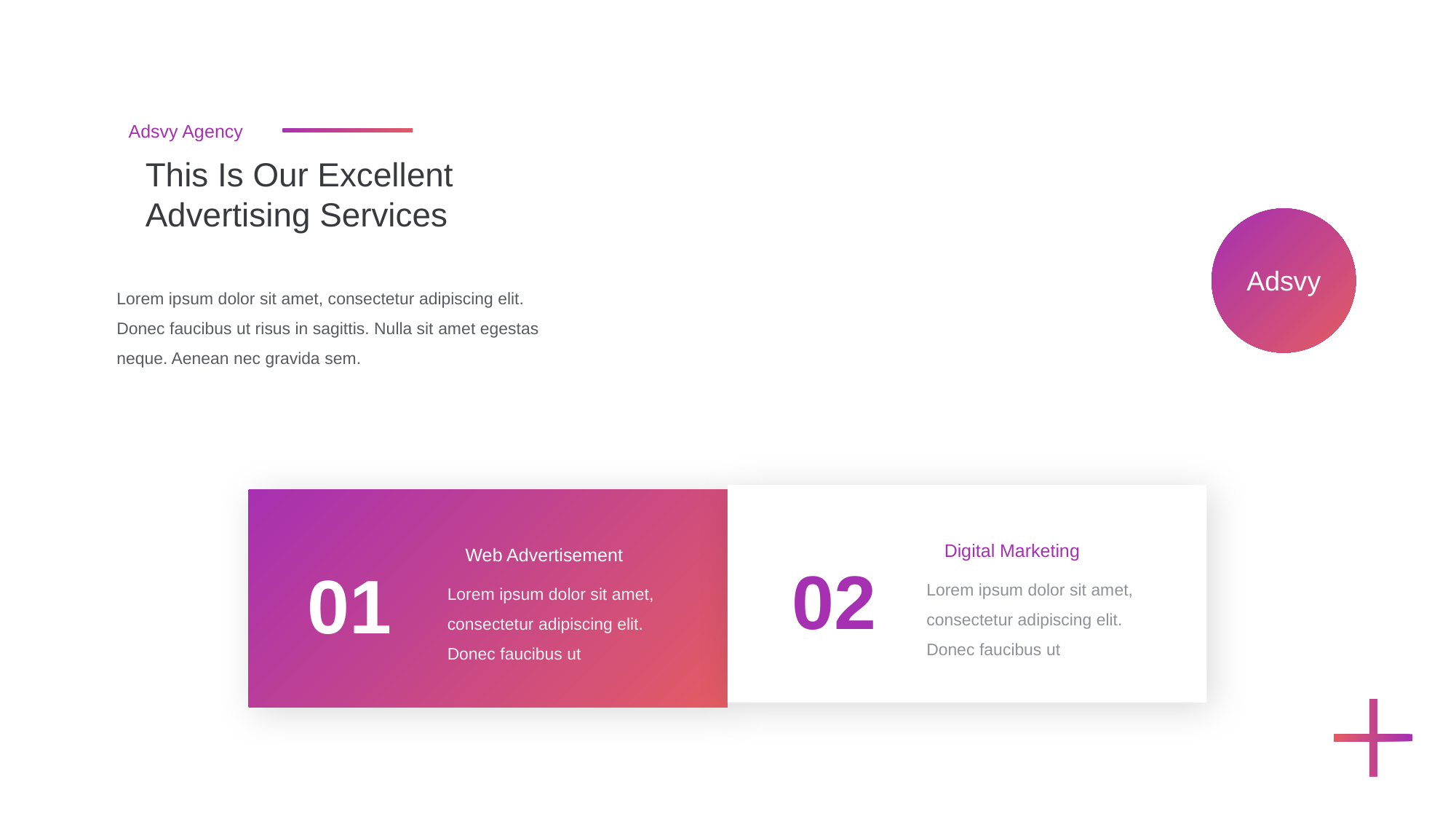

Adsvy Agency

This Is Our Excellent
Advertising Services
Lorem ipsum dolor sit amet, consectetur adipiscing elit. Donec faucibus ut risus in sagittis. Nulla sit amet egestas neque. Aenean nec gravida sem.

Adsvy

Digital Marketing
Lorem ipsum dolor sit amet, consectetur adipiscing elit. Donec faucibus ut
02

Web Advertisement
Lorem ipsum dolor sit amet, consectetur adipiscing elit. Donec faucibus ut
01